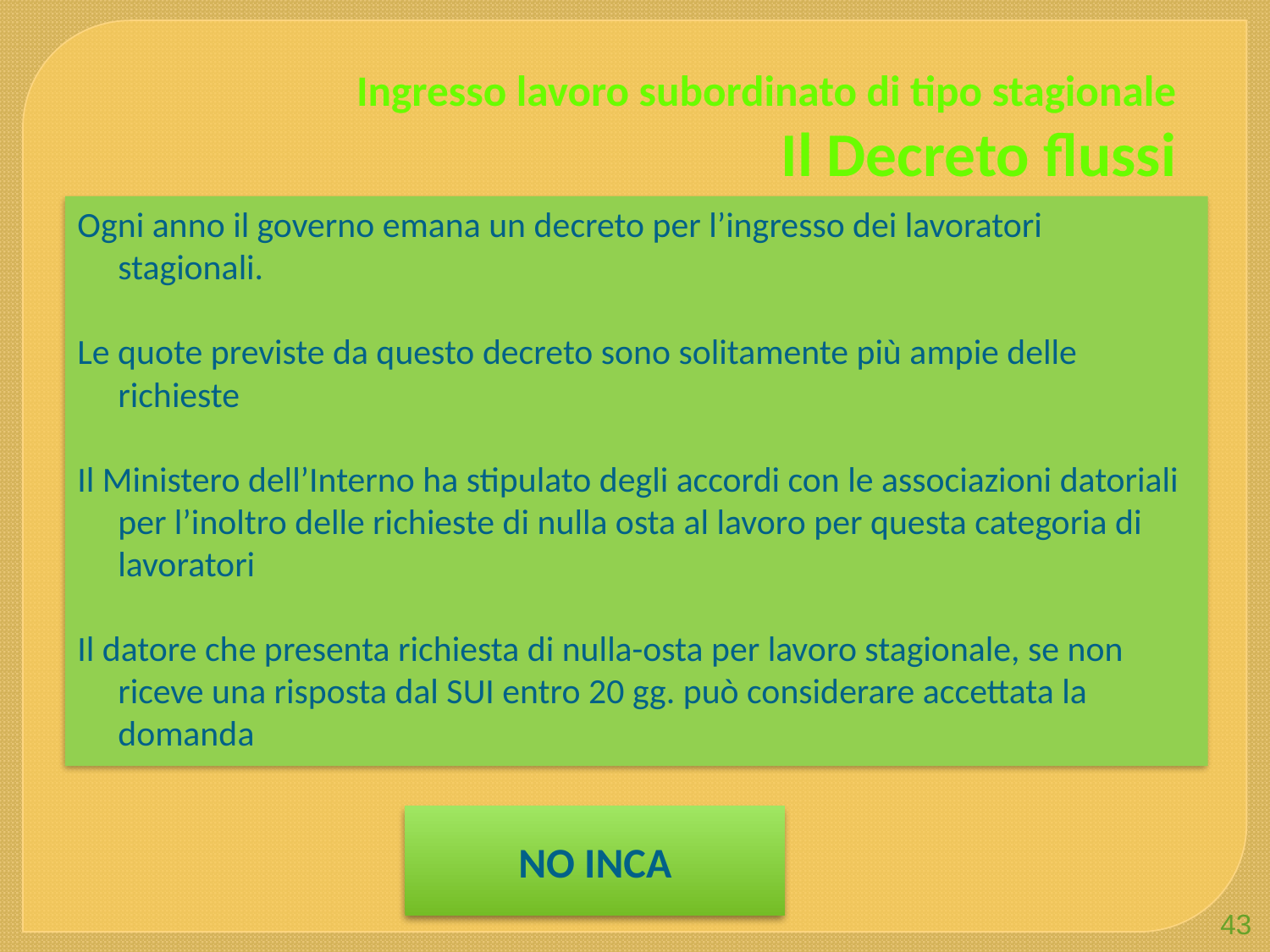

# Ingresso lavoro subordinato di tipo stagionale Il Decreto flussi
Ogni anno il governo emana un decreto per l’ingresso dei lavoratori stagionali.

Le quote previste da questo decreto sono solitamente più ampie delle richieste

Il Ministero dell’Interno ha stipulato degli accordi con le associazioni datoriali per l’inoltro delle richieste di nulla osta al lavoro per questa categoria di lavoratori

Il datore che presenta richiesta di nulla-osta per lavoro stagionale, se non riceve una risposta dal SUI entro 20 gg. può considerare accettata la domanda

NO INCA
43